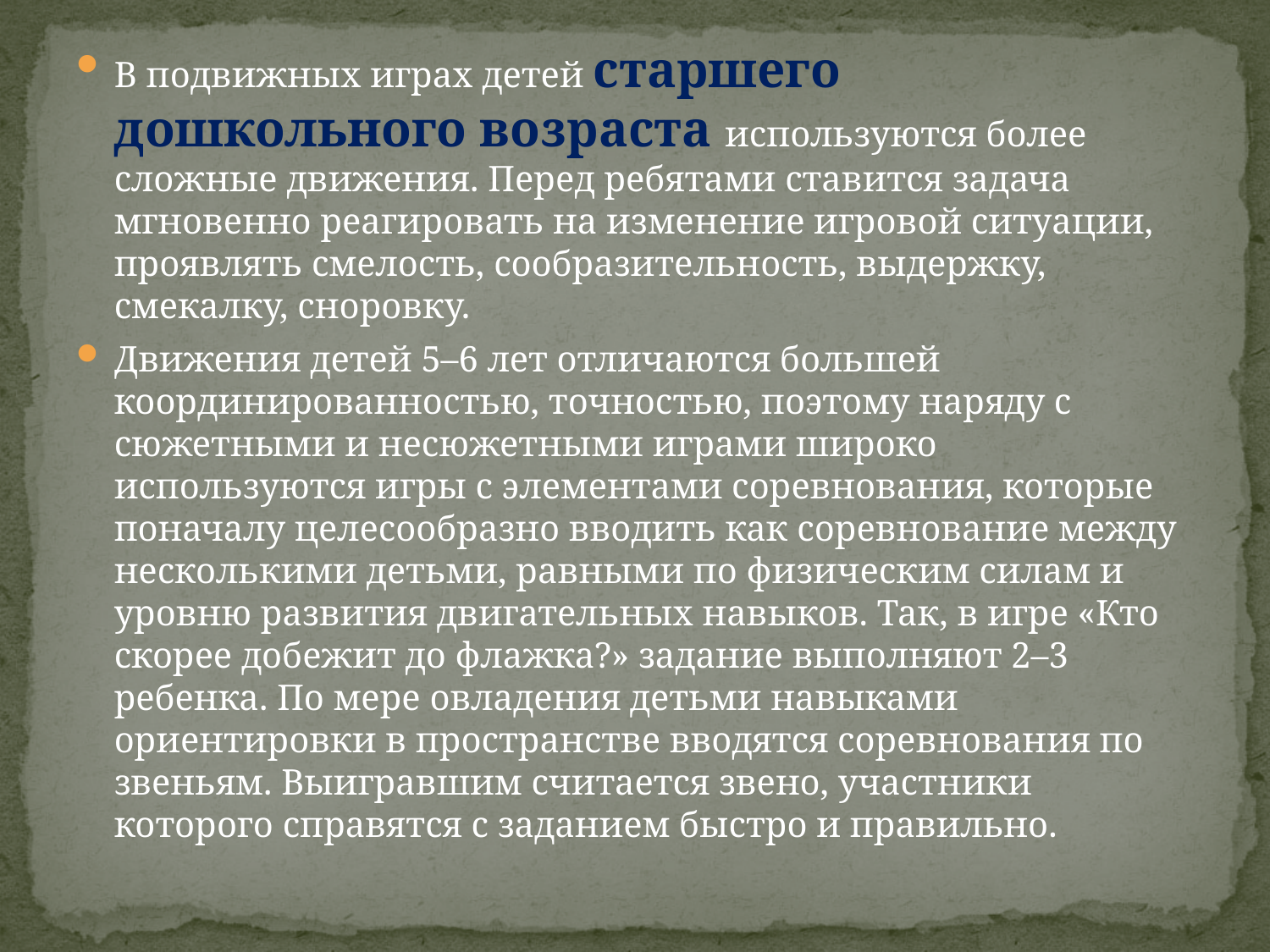

В подвижных играх детей старшего дошкольного возраста используются более сложные движения. Перед ребятами ставится задача мгновенно реагировать на изменение игровой ситуации, проявлять смелость, сообразительность, выдержку, смекалку, сноровку.
Движения детей 5–6 лет отличаются большей координированностью, точностью, поэтому наряду с сюжетными и несюжетными играми широко используются игры с элементами соревнования, которые поначалу целесообразно вводить как соревнование между несколькими детьми, равными по физическим силам и уровню развития двигательных навыков. Так, в игре «Кто скорее добежит до флажка?» задание выполняют 2–3 ребенка. По мере овладения детьми навыками ориентировки в пространстве вводятся соревнования по звеньям. Выигравшим считается звено, участники которого справятся с заданием быстро и правильно.
#